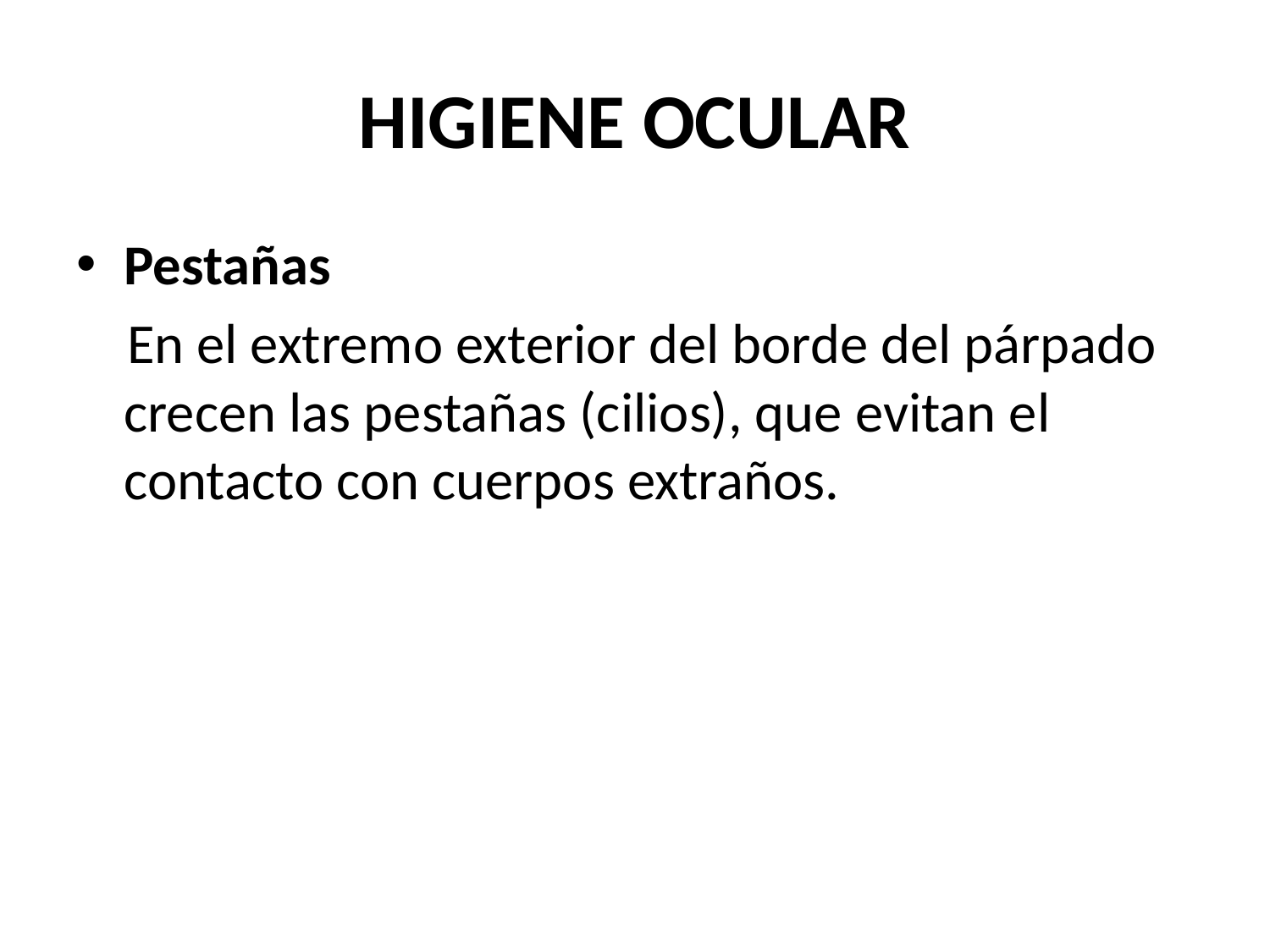

# HIGIENE OCULAR
Pestañas
    En el extremo exterior del borde del párpado crecen las pestañas (cilios), que evitan el contacto con cuerpos extraños.